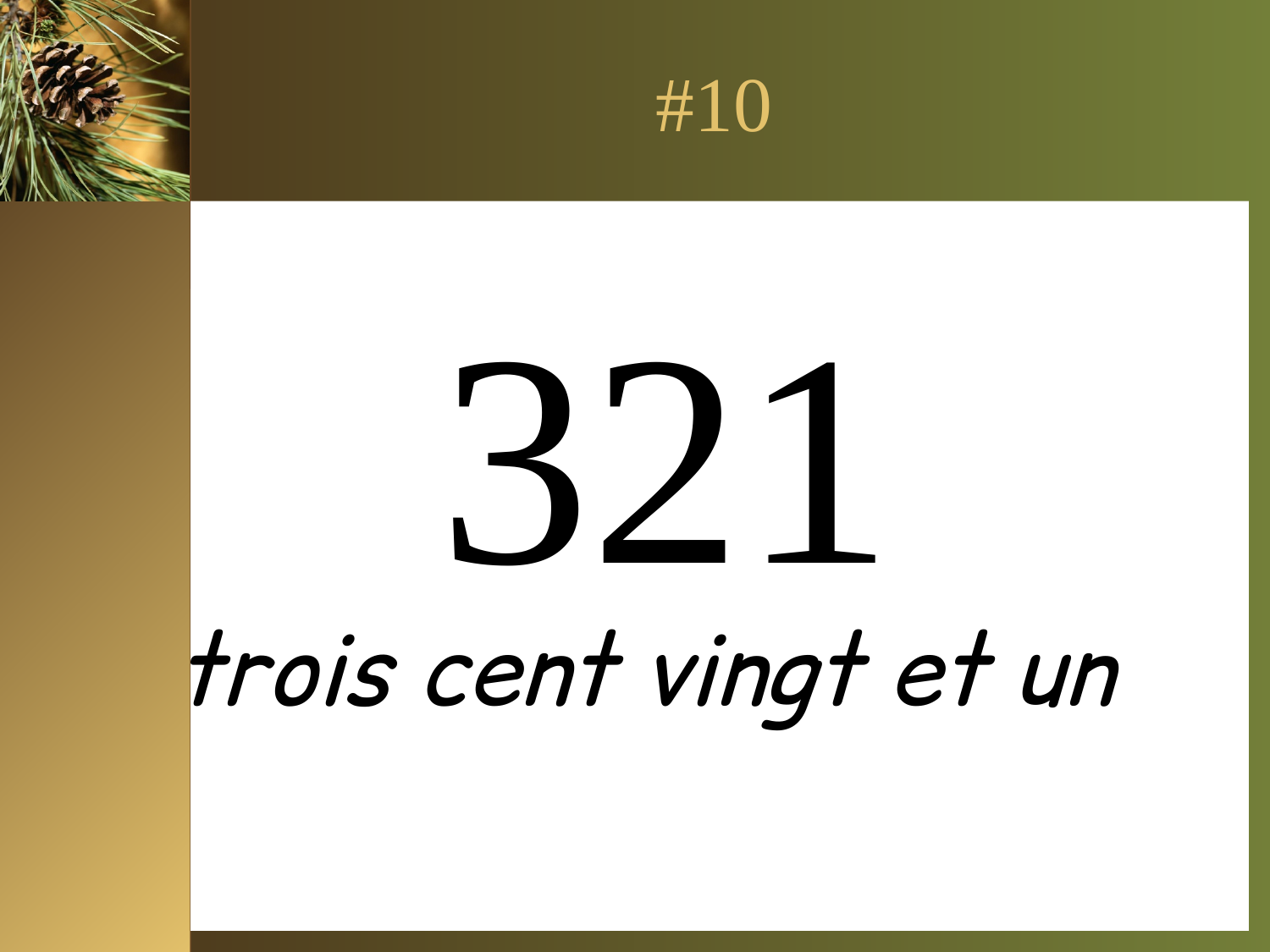

# #10
321
trois cent vingt et un